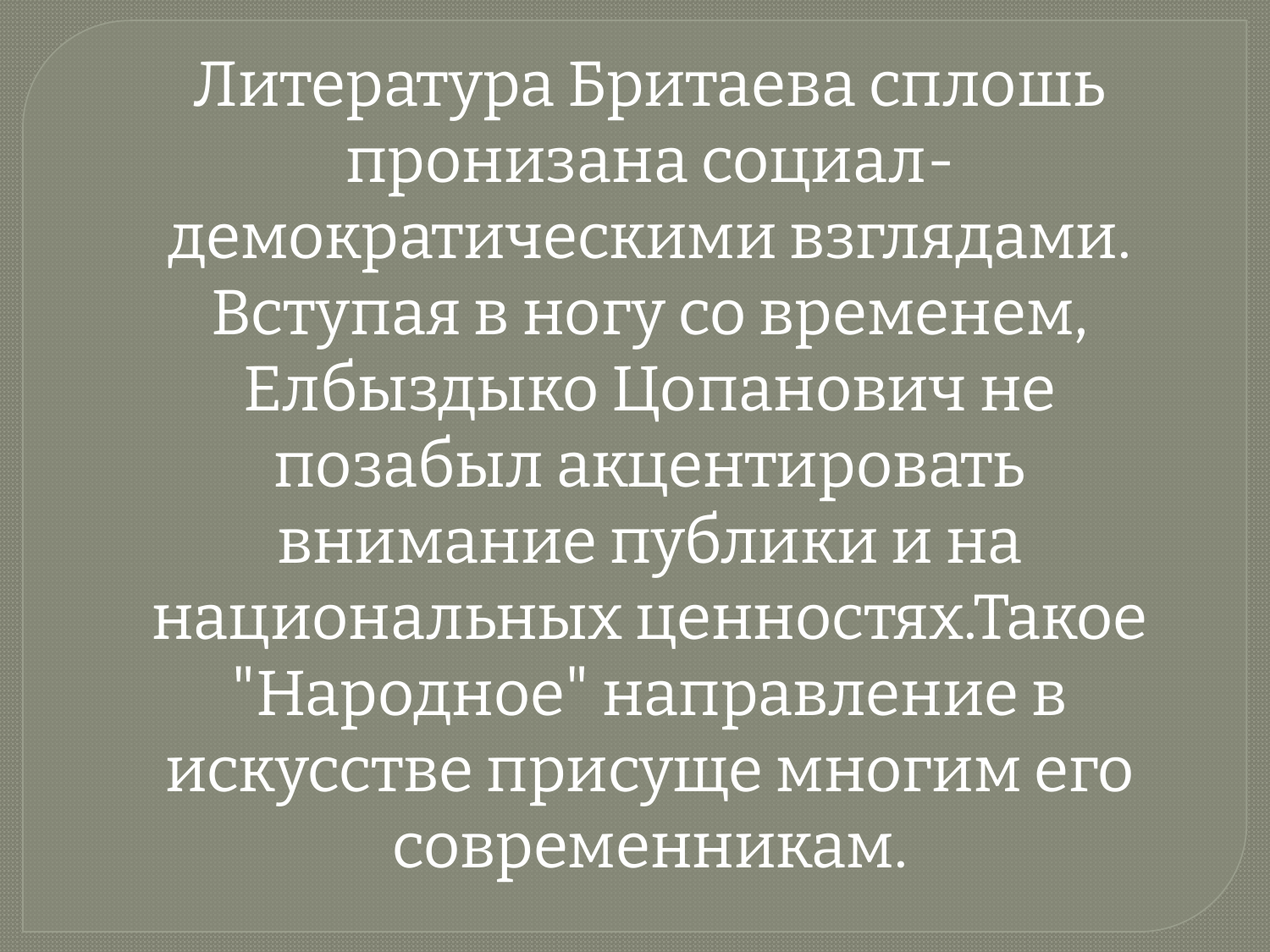

Литература Бритаева сплошь пронизана социал-демократическими взглядами. Вступая в ногу со временем, Елбыздыко Цопанович не позабыл акцентировать внимание публики и на национальных ценностях.Такое "Народное" направление в искусстве присуще многим его современникам.